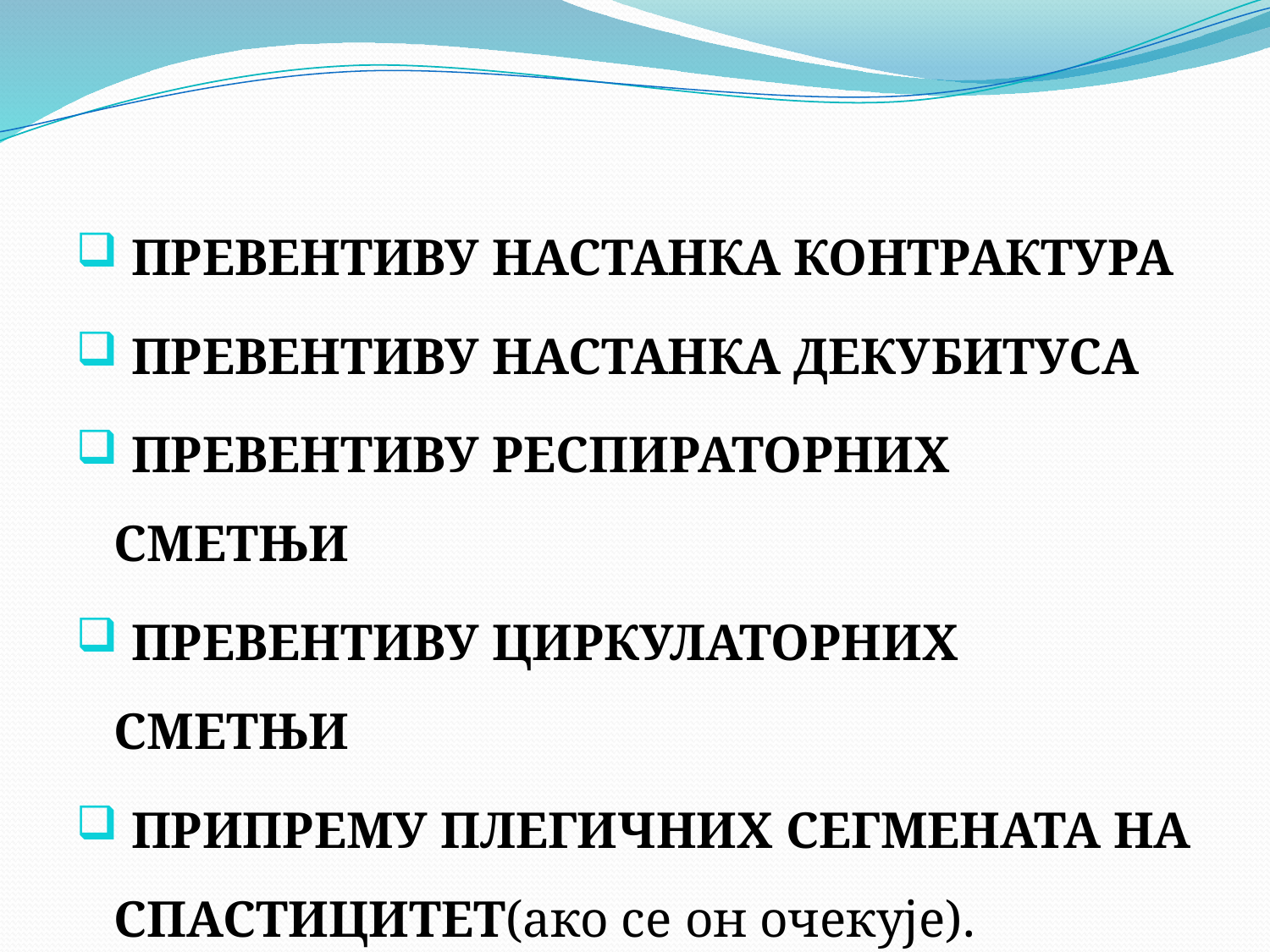

ПРЕВЕНТИВУ НАСТАНКА КОНТРАКТУРА
 ПРЕВЕНТИВУ НАСТАНКА ДЕКУБИТУСА
 ПРЕВЕНТИВУ РЕСПИРАТОРНИХ СМЕТЊИ
 ПРЕВЕНТИВУ ЦИРКУЛАТОРНИХ СМЕТЊИ
 ПРИПРЕМУ ПЛЕГИЧНИХ СЕГМЕНАТА НА СПАСТИЦИТЕТ(ако се он очекује).